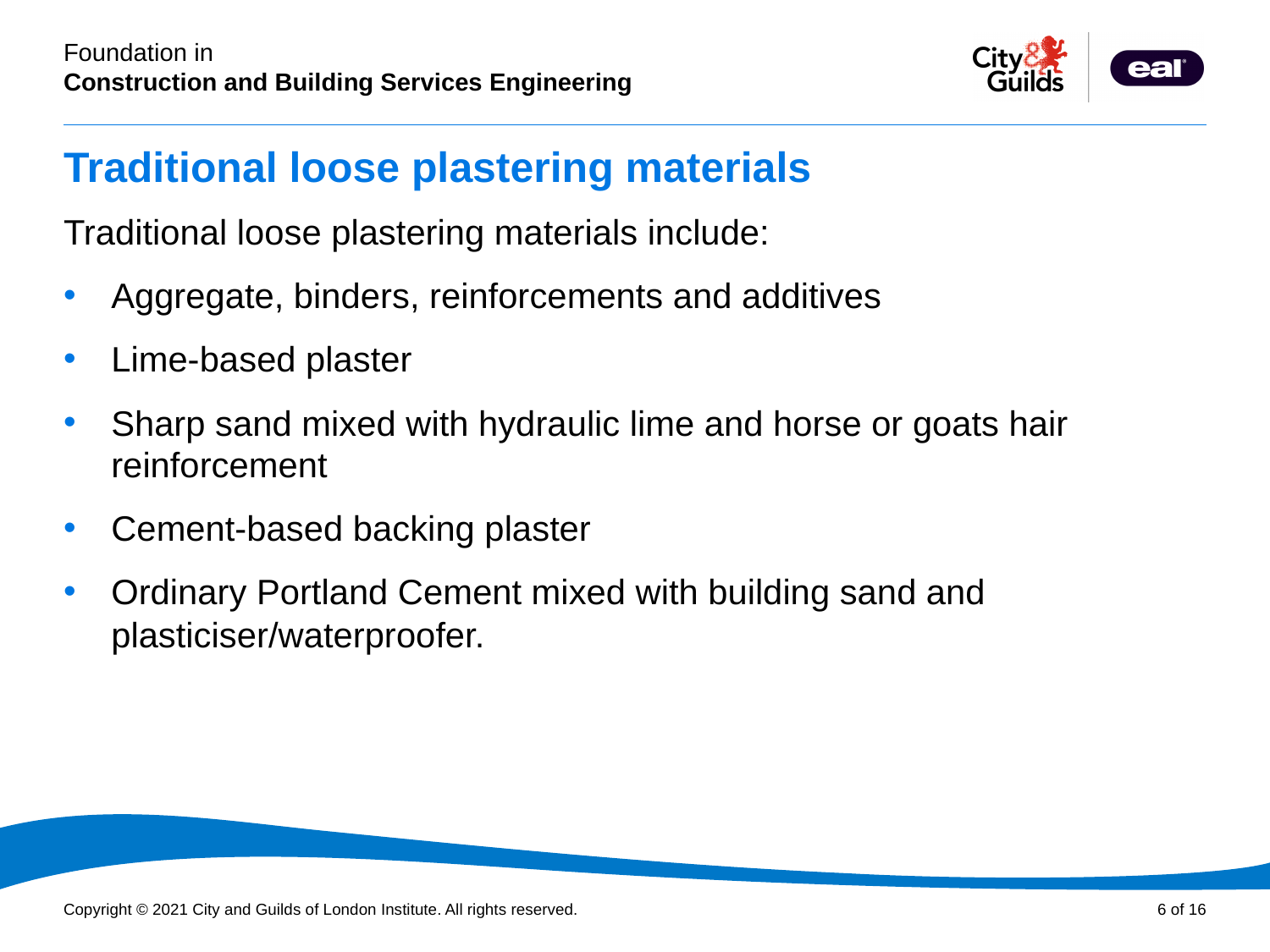

# Traditional loose plastering materials
Traditional loose plastering materials include:
Aggregate, binders, reinforcements and additives
Lime-based plaster
Sharp sand mixed with hydraulic lime and horse or goats hair reinforcement
Cement-based backing plaster
Ordinary Portland Cement mixed with building sand and plasticiser/waterproofer.